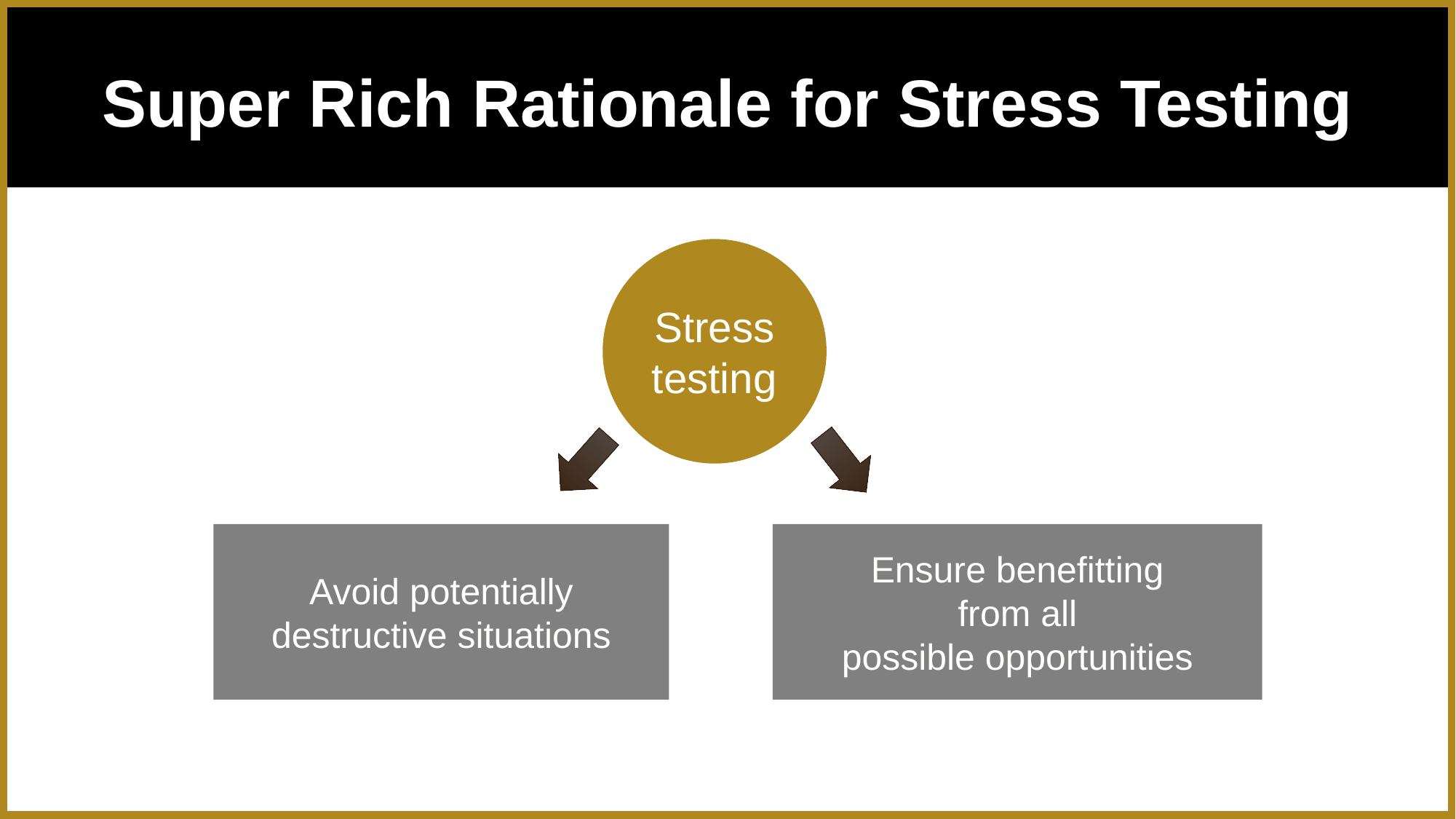

# Super Rich Rationale for Stress Testing
Stress testing

Avoid potentially
destructive situations
Ensure benefitting
from all
possible opportunities